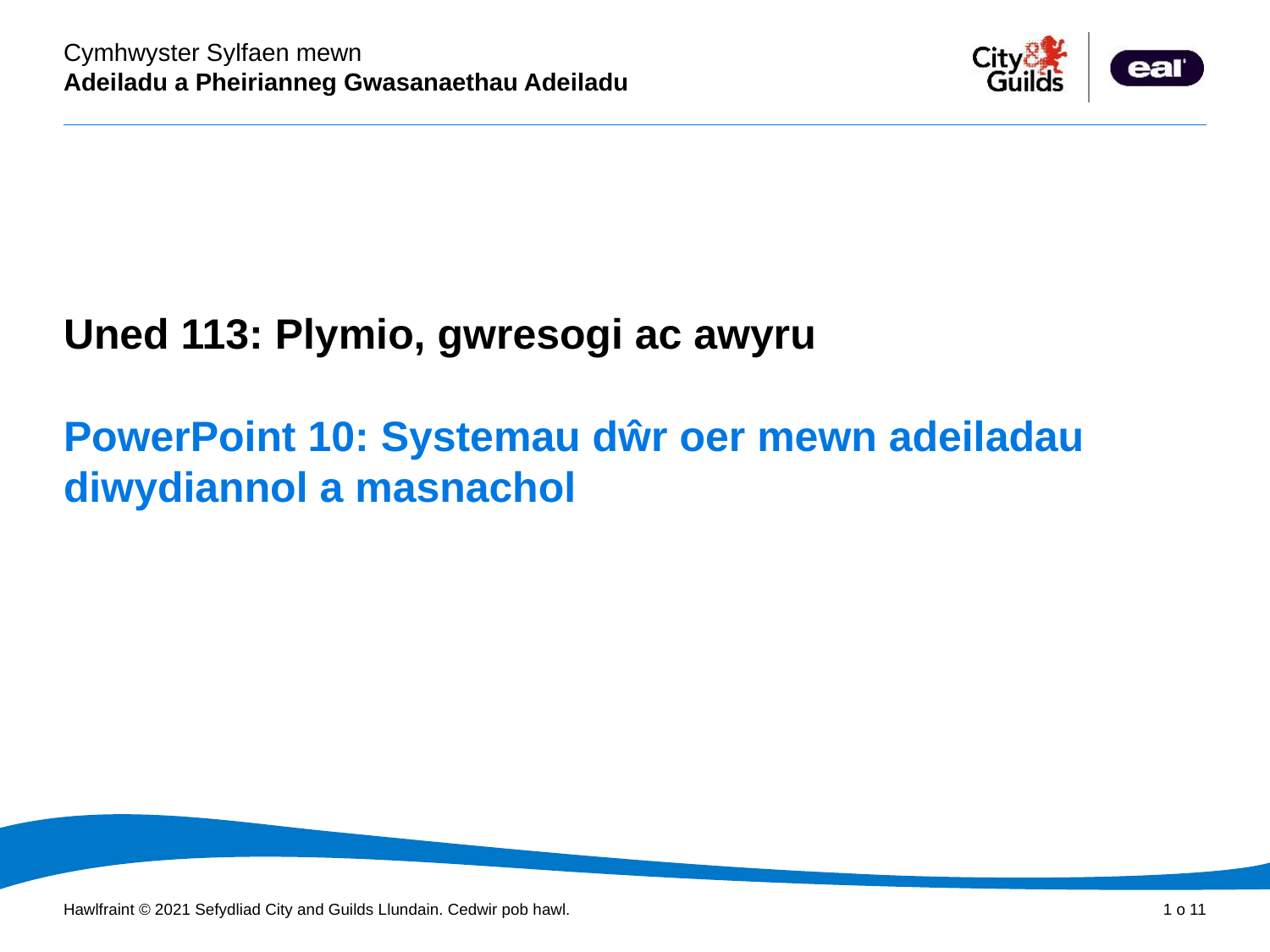

Cyflwyniad PowerPoint
Uned 113: Plymio, gwresogi ac awyru
# PowerPoint 10: Systemau dŵr oer mewn adeiladau diwydiannol a masnachol